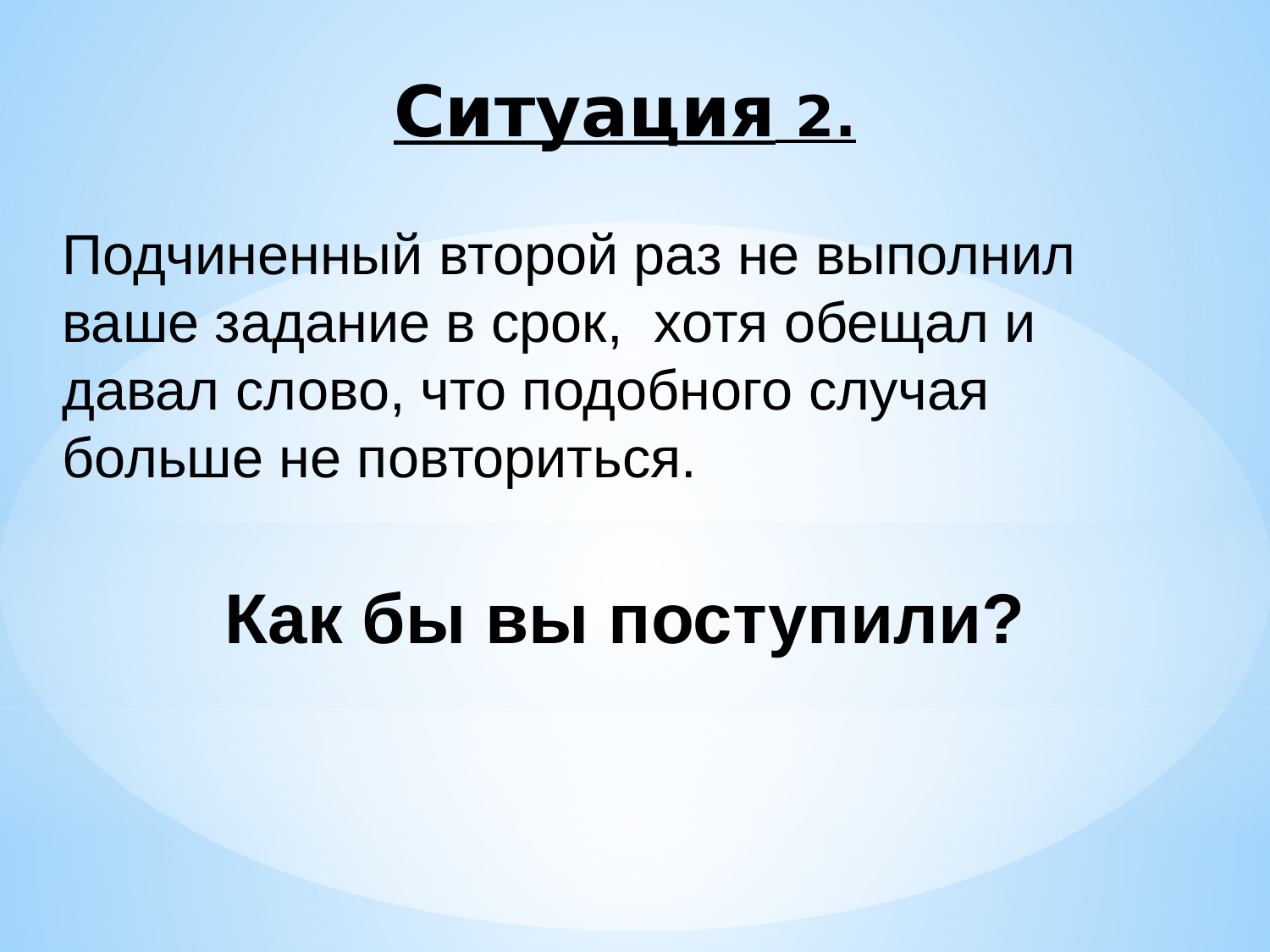

Ситуация 2.

Подчиненный второй раз не выполнил ваше задание в срок,  хотя обещал и давал слово, что подобного случая больше не повториться.

Как бы вы поступили?